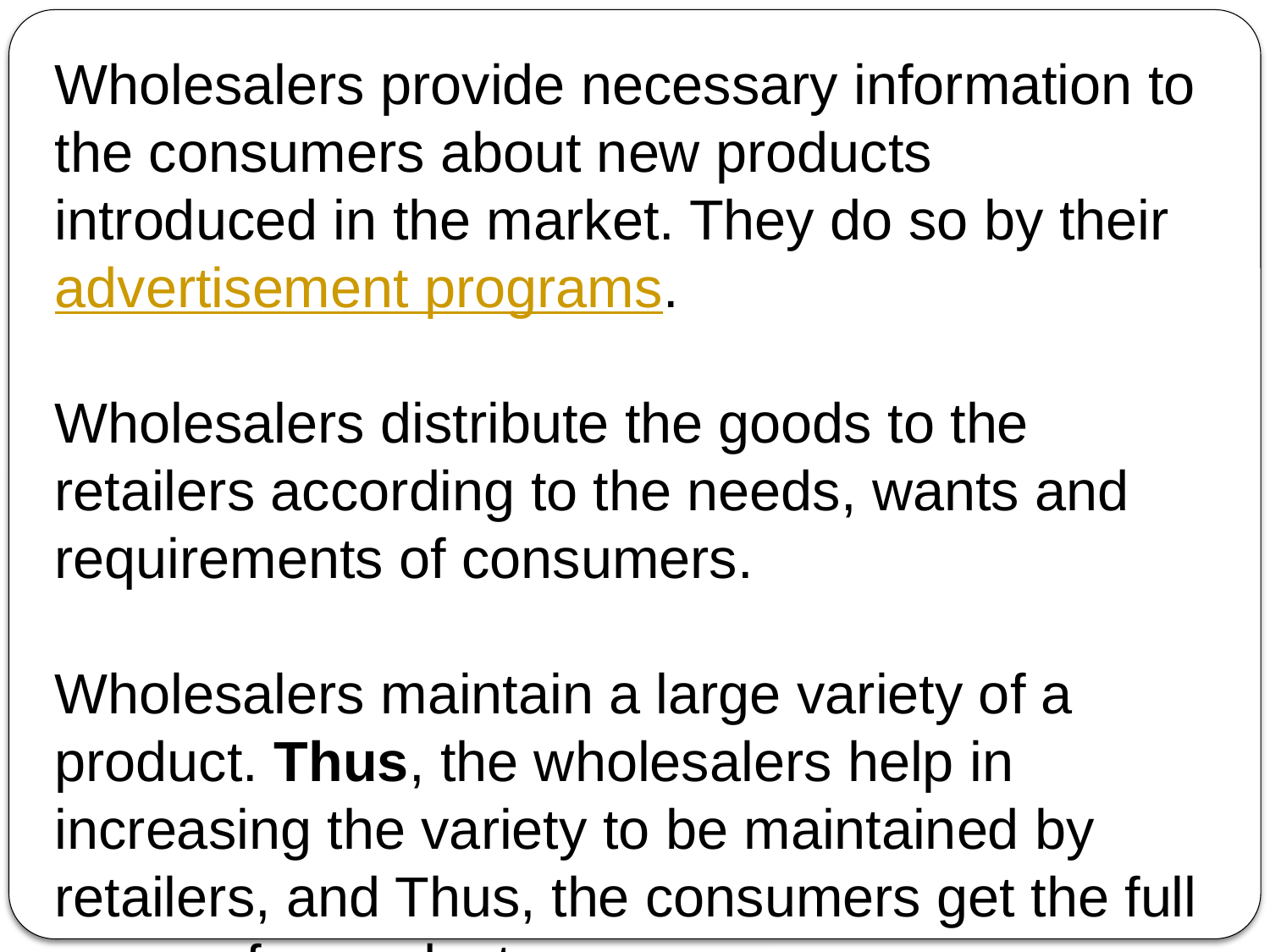

Wholesalers provide necessary information to the consumers about new products introduced in the market. They do so by their advertisement programs.

Wholesalers distribute the goods to the retailers according to the needs, wants and requirements of consumers.

Wholesalers maintain a large variety of a product. Thus, the wholesalers help in increasing the variety to be maintained by retailers, and Thus, the consumers get the full range of a product.